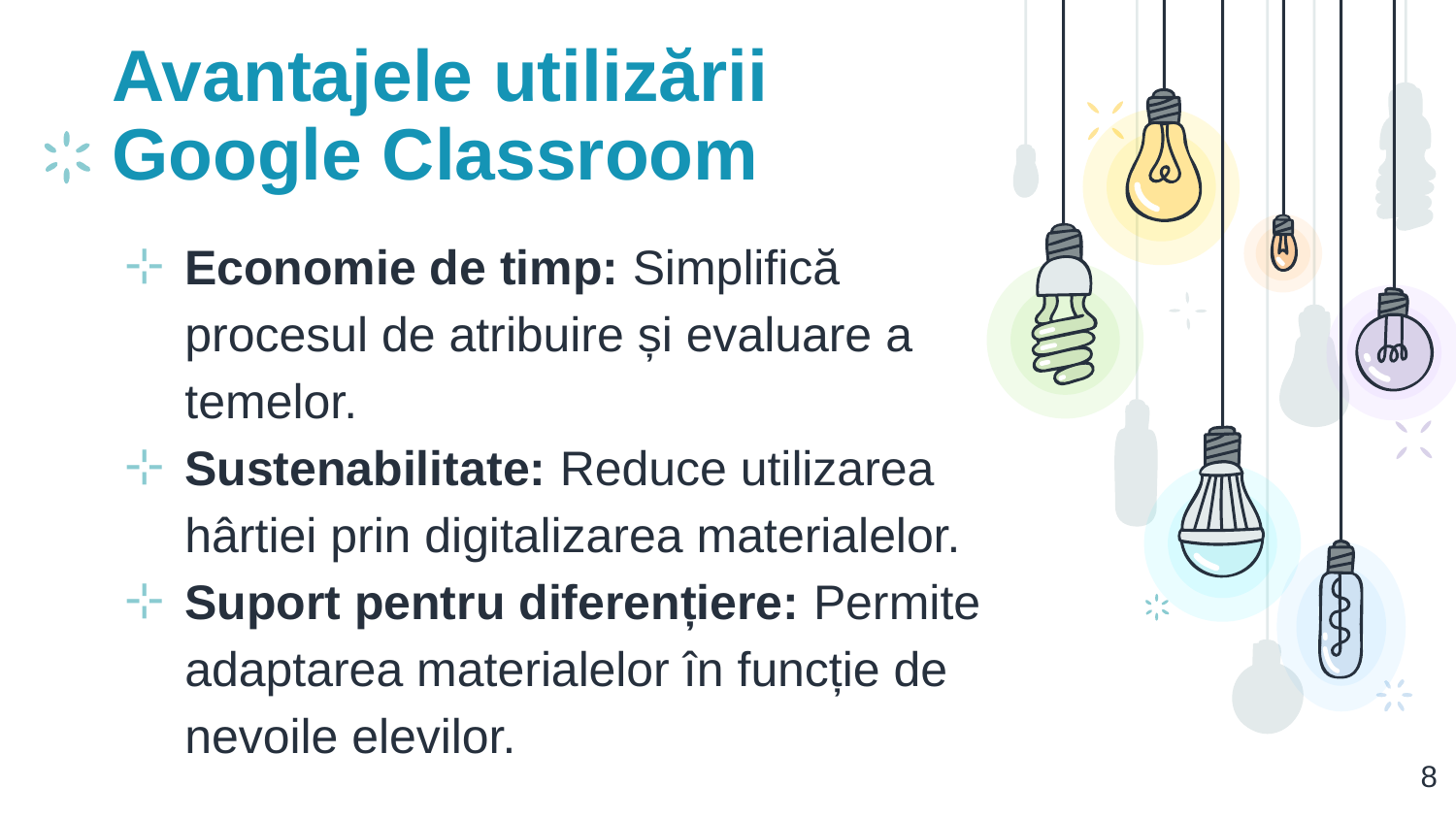

# Avantajele utilizării Google Classroom
Economie de timp: Simplifică procesul de atribuire și evaluare a temelor.
Sustenabilitate: Reduce utilizarea hârtiei prin digitalizarea materialelor.
Suport pentru diferențiere: Permite adaptarea materialelor în funcție de nevoile elevilor.
8